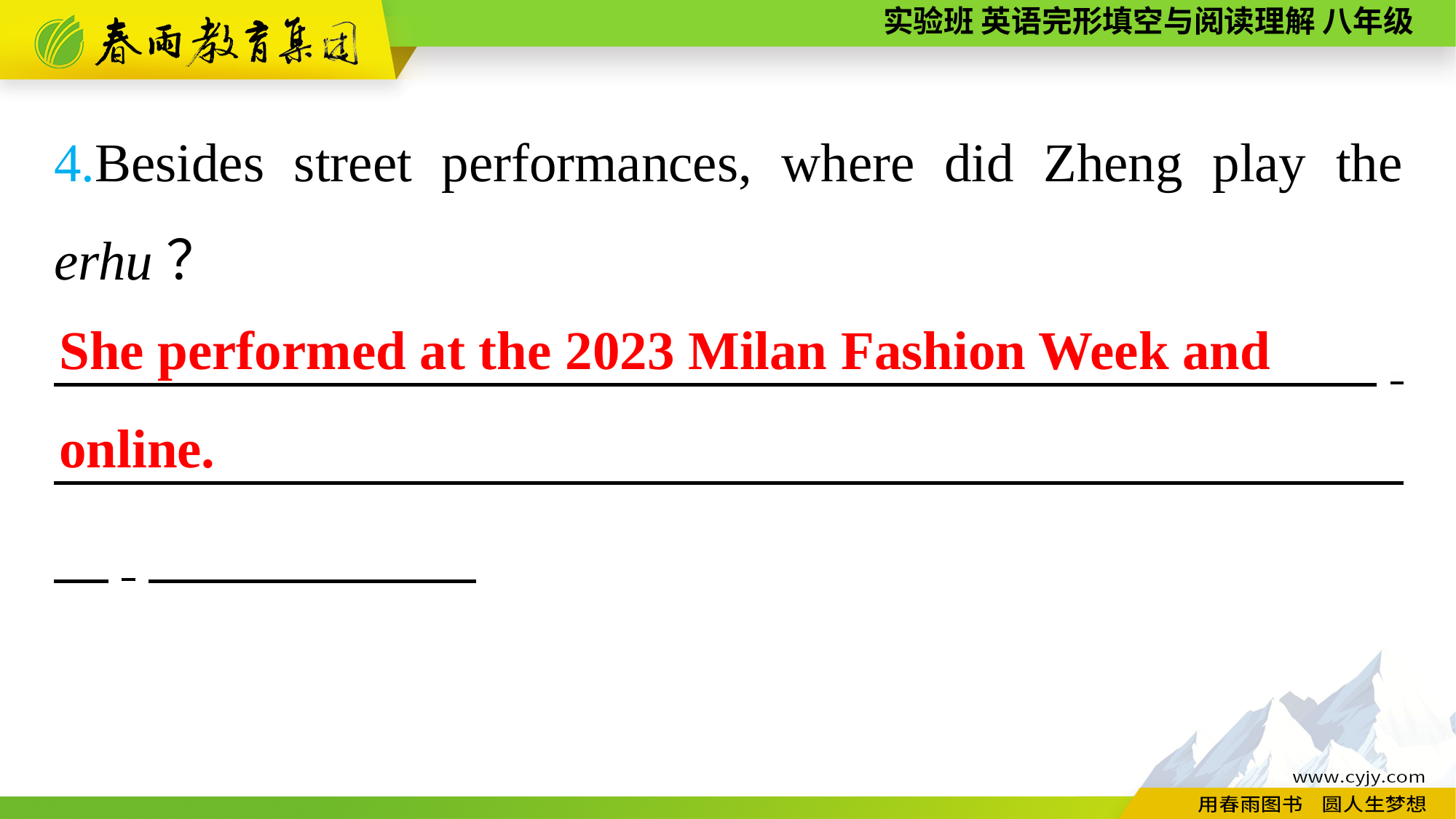

4.Besides street performances, where did Zheng play the erhu？
　　　　　　　　　　　　　　　　　　                     　. 　　　　　　　　　　　　　　　　　　                     　.
She performed at the 2023 Milan Fashion Week and
online.